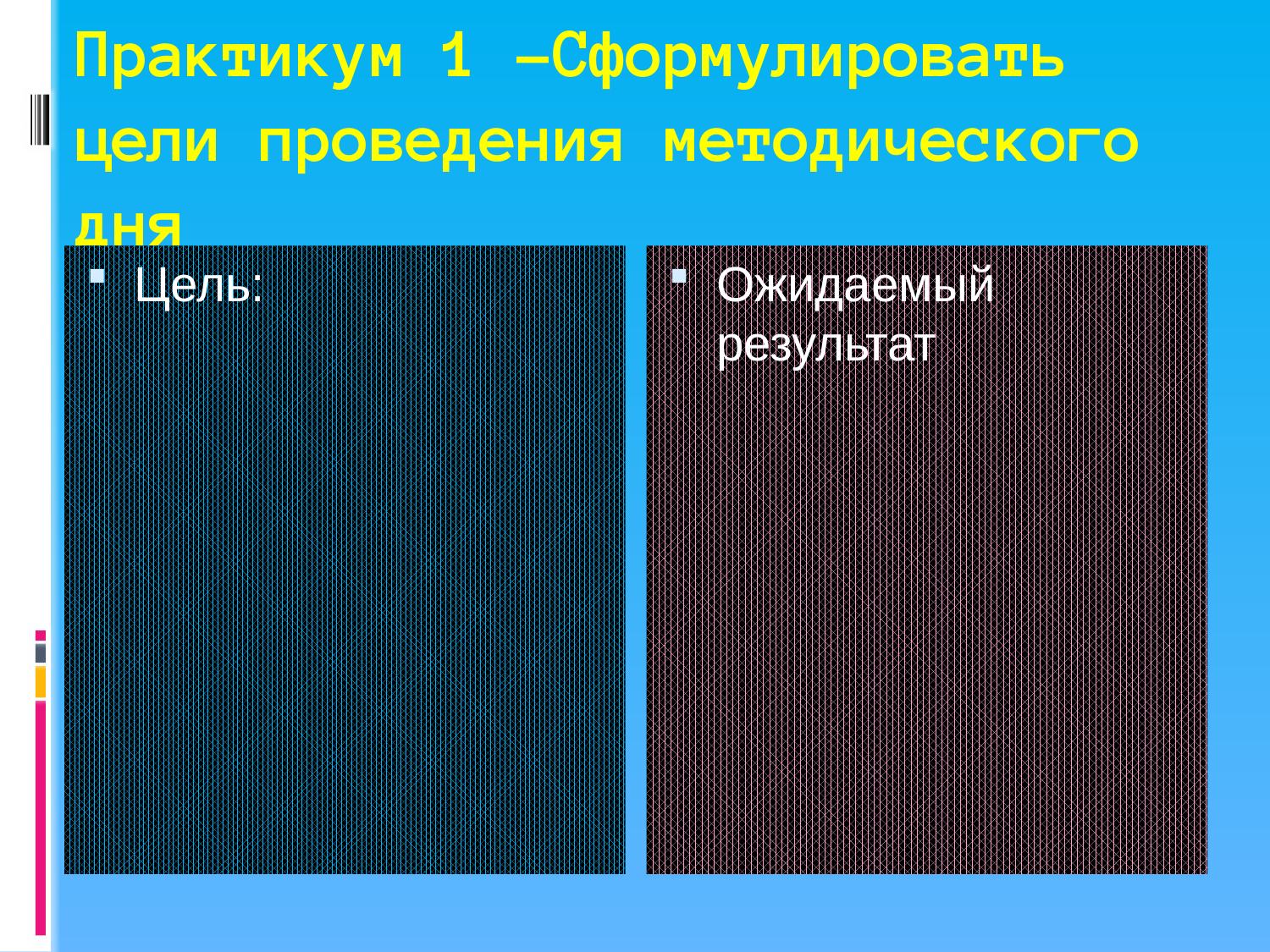

# Практикум 1 –Сформулировать цели проведения методического дня
Цель:
Ожидаемый результат